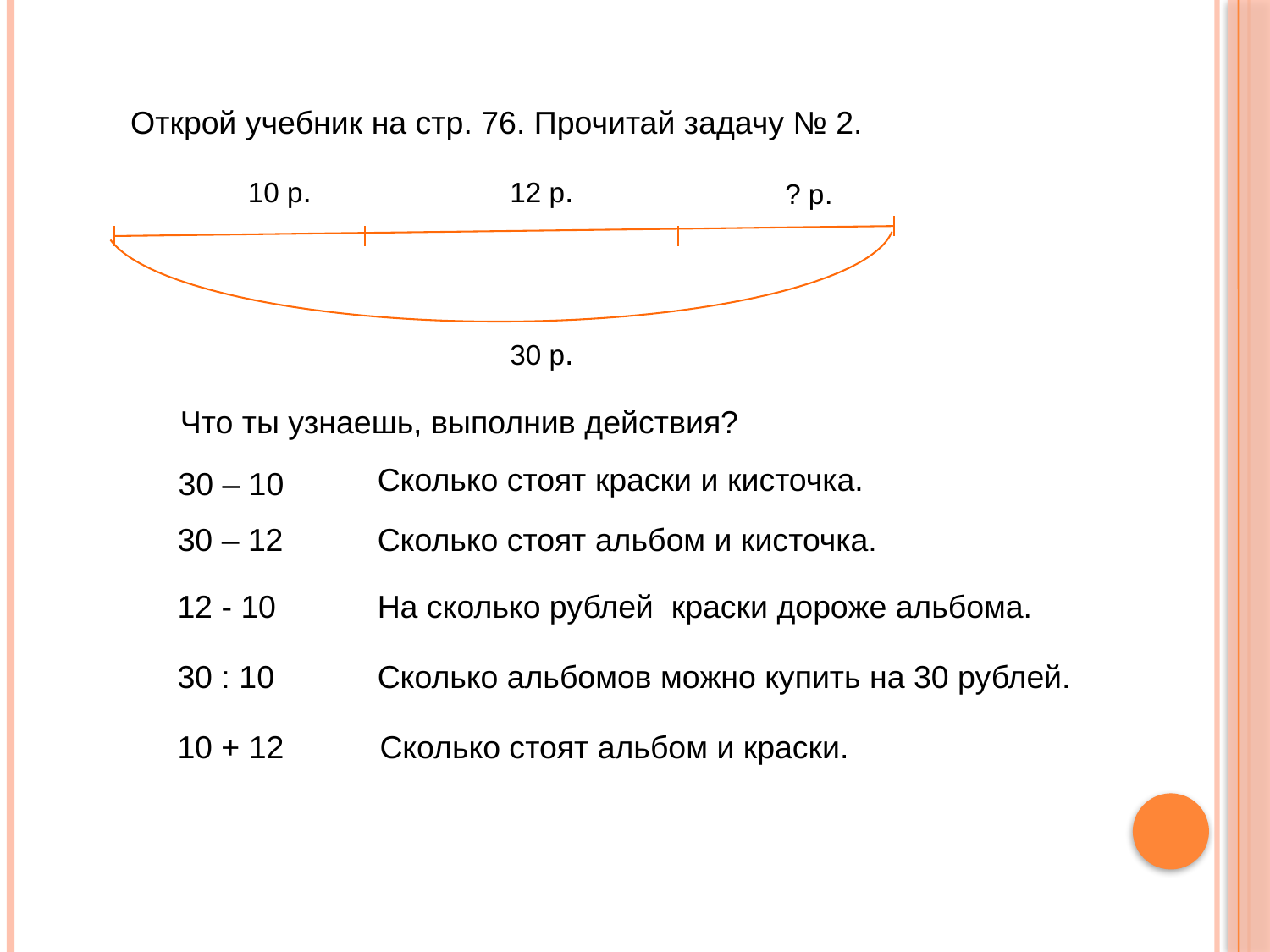

Открой учебник на стр. 76. Прочитай задачу № 2.

10 р.
12 р.
? р.
30 р.
Что ты узнаешь, выполнив действия?
Сколько стоят краски и кисточка.
30 – 10
30 – 12
Сколько стоят альбом и кисточка.
12 - 10
На сколько рублей  краски дороже альбома.
30 : 10
Сколько альбомов можно купить на 30 рублей.
10 + 12
Сколько стоят альбом и краски.